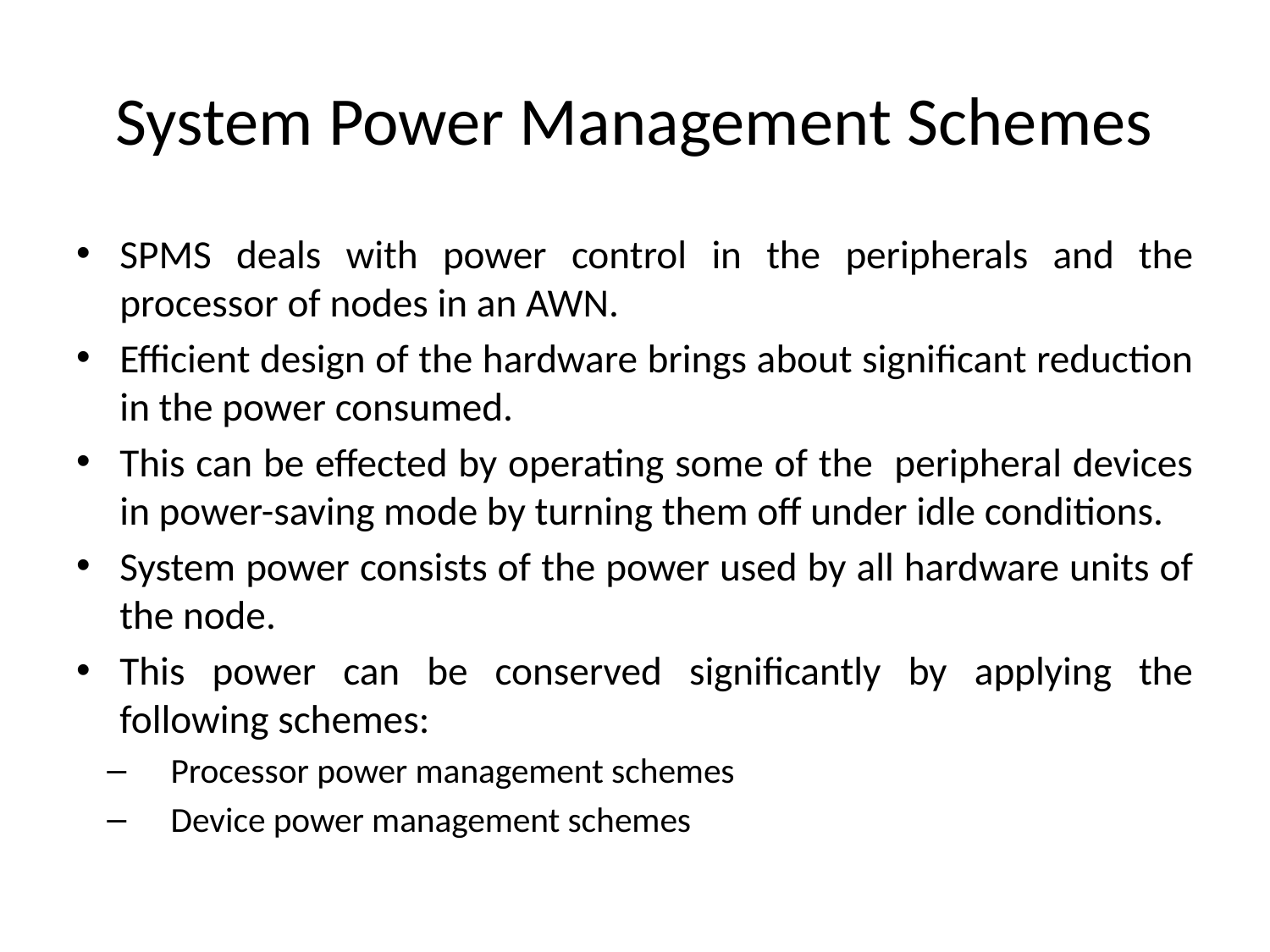

# System Power Management Schemes
SPMS deals with power control in the peripherals and the processor of nodes in an AWN.
Efficient design of the hardware brings about significant reduction in the power consumed.
This can be effected by operating some of the  peripheral devices in power-saving mode by turning them off under idle conditions.
System power consists of the power used by all hardware units of the node.
This power can be conserved significantly by applying the following schemes:
Processor power management schemes
Device power management schemes